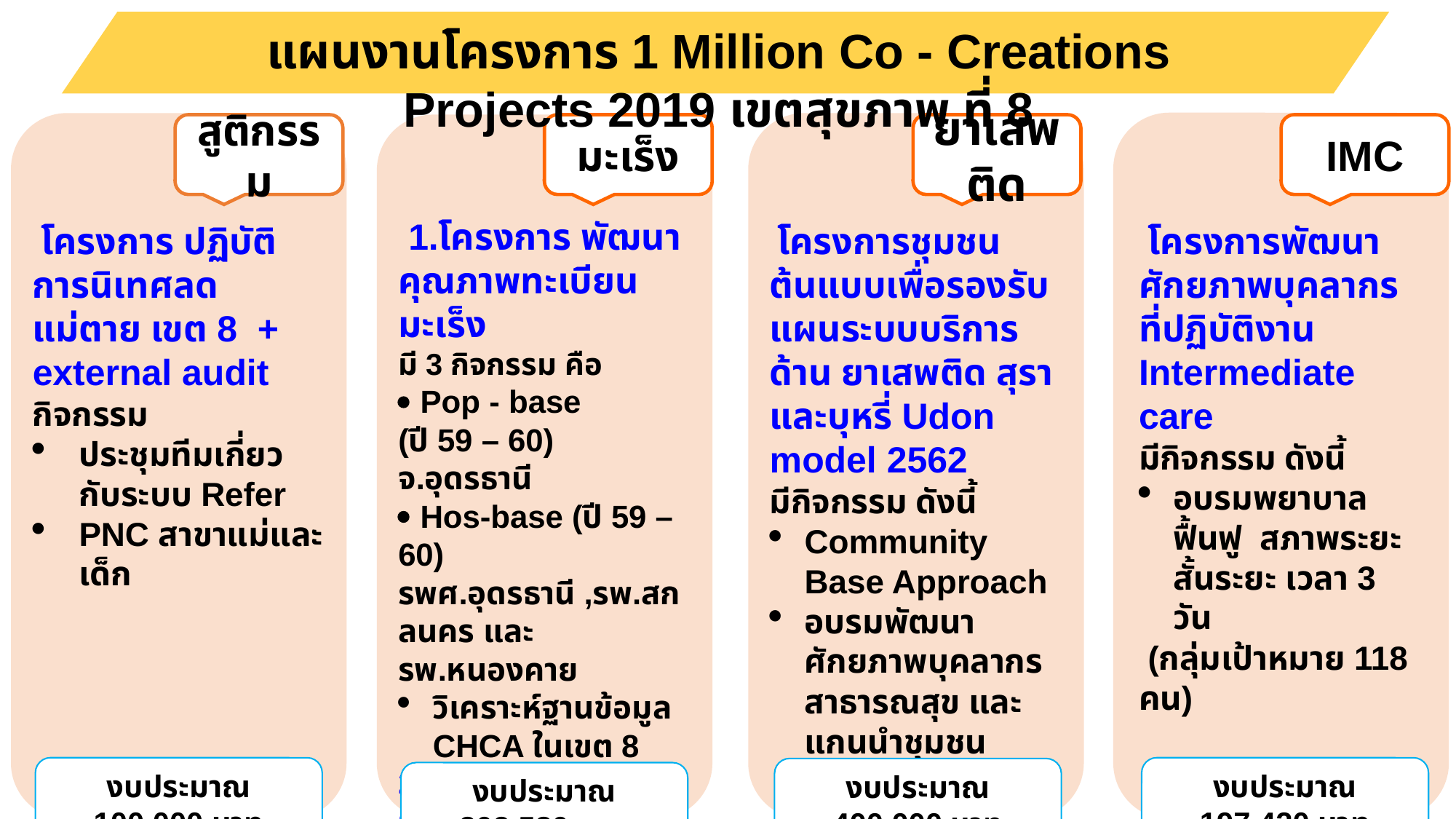

แผนงานโครงการ 1 Million Co - Creations  Projects 2019 เขตสุขภาพ ที่ 8

สูติกรรม

มะเร็ง
ยาเสพติด
IMC
 1.โครงการ พัฒนาคุณภาพทะเบียนมะเร็ง
มี 3 กิจกรรม คือ
• Pop - base
(ปี 59 – 60)  จ.อุดรธานี
• Hos-base (ปี 59 – 60)  รพศ.อุดรธานี ,รพ.สกลนคร และ รพ.หนองคาย
วิเคราะห์ฐานข้อมูล  CHCA ในเขต 8
2.โครงการตรวจคัดกรองมะเร็งตับ และท่อน้ำดี ณ โรงพยาบาลนาวังเฉลิมพระเกียรติ 80 พรรษา ปี 62 (กลุ่มเป้าหมาย 500 คน)
 โครงการ ปฏิบัติการนิเทศลดแม่ตาย เขต 8  + external audit
กิจกรรม
ประชุมทีมเกี่ยวกับระบบ Refer
PNC สาขาแม่และเด็ก

 โครงการชุมชนต้นแบบเพื่อรองรับแผนระบบบริการด้าน ยาเสพติด สุราและบุหรี่ Udon model 2562
มีกิจกรรม ดังนี้
Community Base Approach
อบรมพัฒนาศักยภาพบุคลากรสาธารณสุข และแกนนำชุมชน

 โครงการพัฒนาศักยภาพบุคลากร ที่ปฏิบัติงาน  Intermediate care
มีกิจกรรม ดังนี้
อบรมพยาบาลฟื้นฟู  สภาพระยะสั้นระยะ เวลา 3  วัน
 (กลุ่มเป้าหมาย 118 คน)

งบประมาณ 100,000 บาท
งบประมาณ 197,420 บาท
งบประมาณ 400,000 บาท
งบประมาณ 302,580 บาท